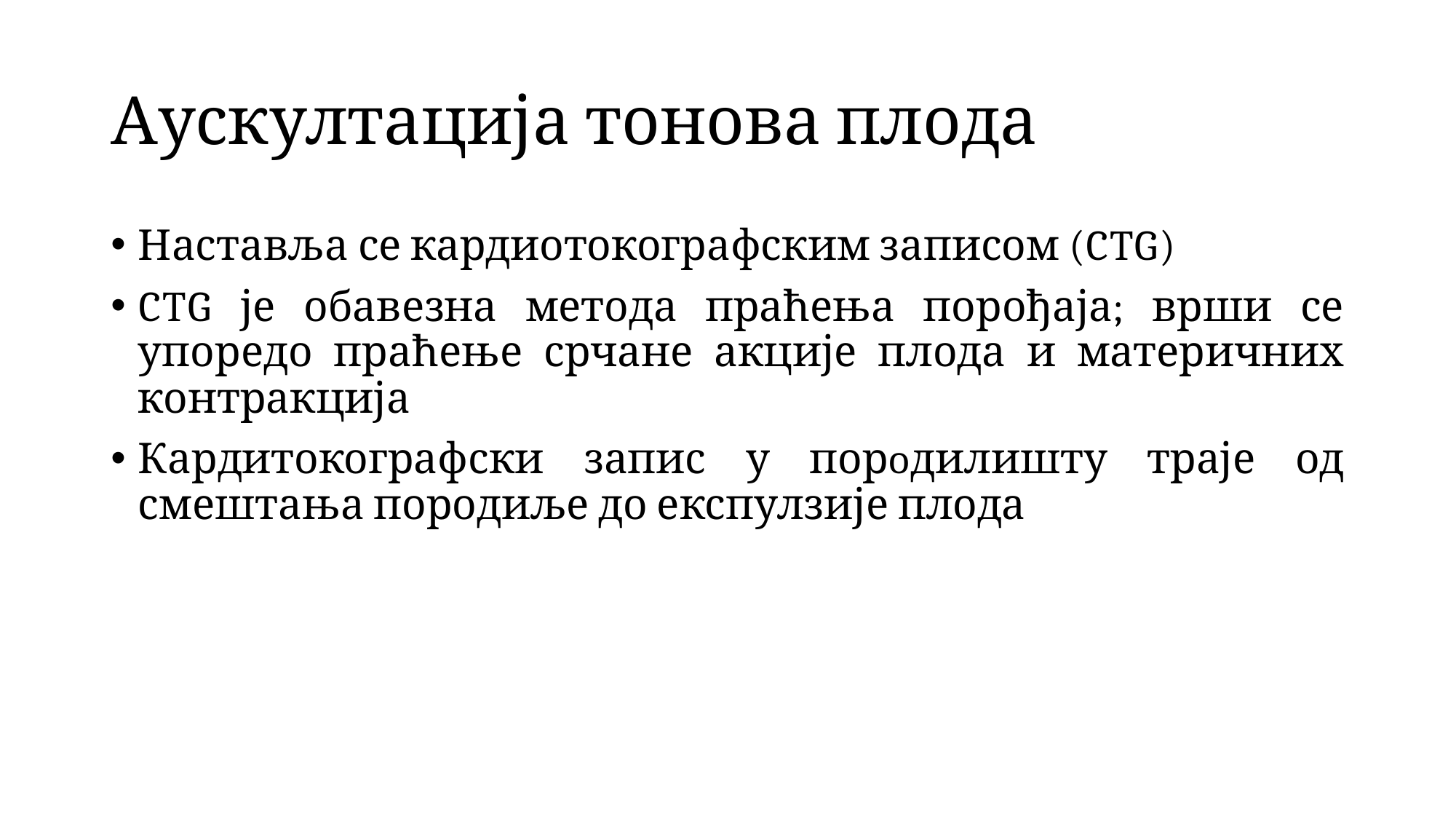

# Аускултација тонова плода
Наставља се кардиотокографским записом (CTG)
CTG је обавезна метода праћења порођаја; врши се упоредо праћење срчане акције плода и материчних контракција
Кардитокографски запис у порoдилишту траје од смештања породиље до експулзије плода